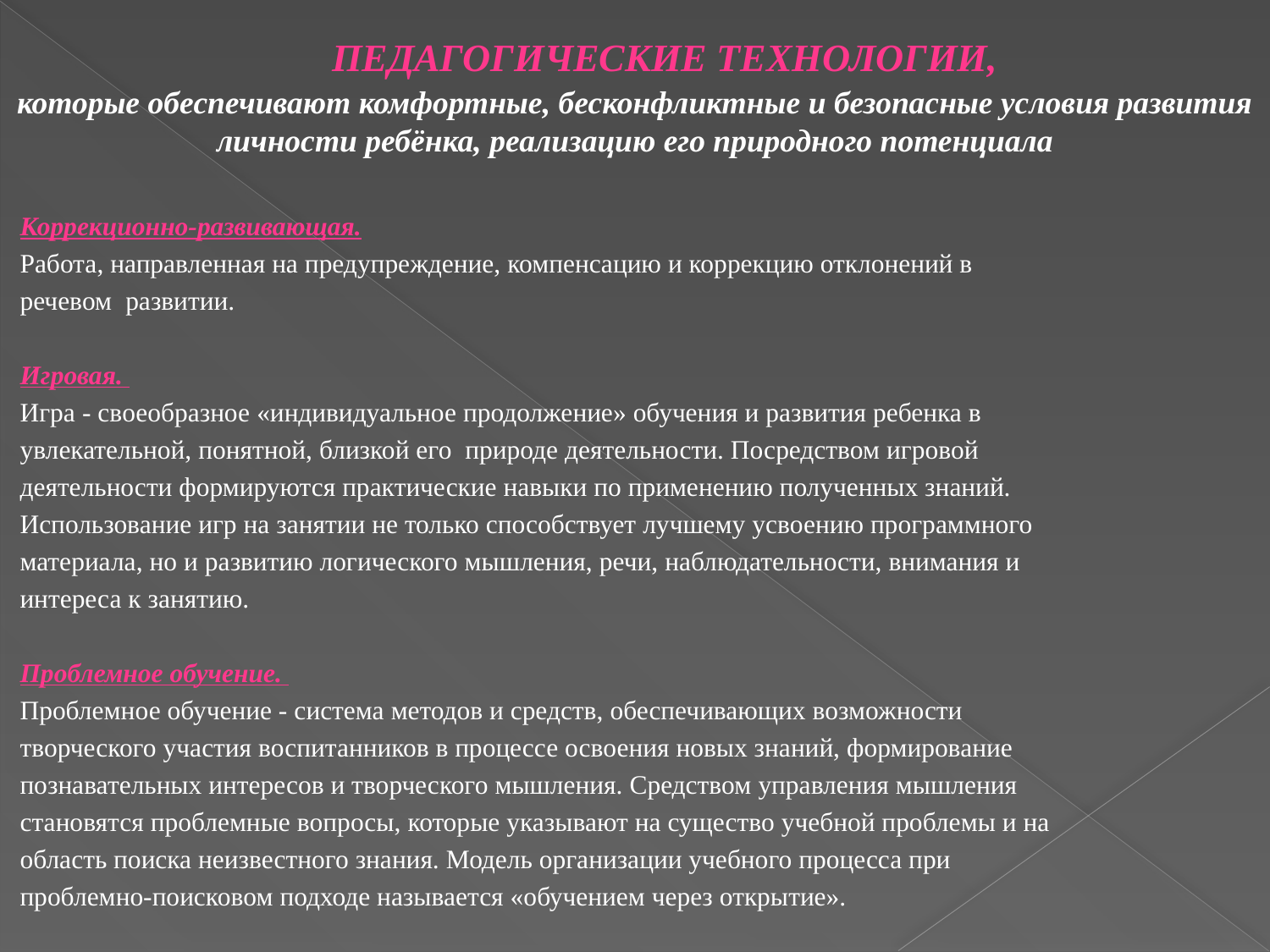

ПЕДАГОГИЧЕСКИЕ ТЕХНОЛОГИИ,
которые обеспечивают комфортные, бесконфликтные и безопасные условия развития личности ребёнка, реализацию его природного потенциала
#

Коррекционно-развивающая.
Работа, направленная на предупреждение, компенсацию и коррекцию отклонений в
речевом  развитии.

Игровая.
Игра - своеобразное «индивидуальное продолжение» обучения и развития ребенка в
увлекательной, понятной, близкой его  природе деятельности. Посредством игровой
деятельности формируются практические навыки по применению полученных знаний.
Использование игр на занятии не только способствует лучшему усвоению программного
материала, но и развитию логического мышления, речи, наблюдательности, внимания и
интереса к занятию.

Проблемное обучение.
Проблемное обучение - система методов и средств, обеспечивающих возможности
творческого участия воспитанников в процессе освоения новых знаний, формирование
познавательных интересов и творческого мышления. Средством управления мышления
становятся проблемные вопросы, которые указывают на существо учебной проблемы и на
область поиска неизвестного знания. Модель организации учебного процесса при
проблемно-поисковом подходе называется «обучением через открытие».